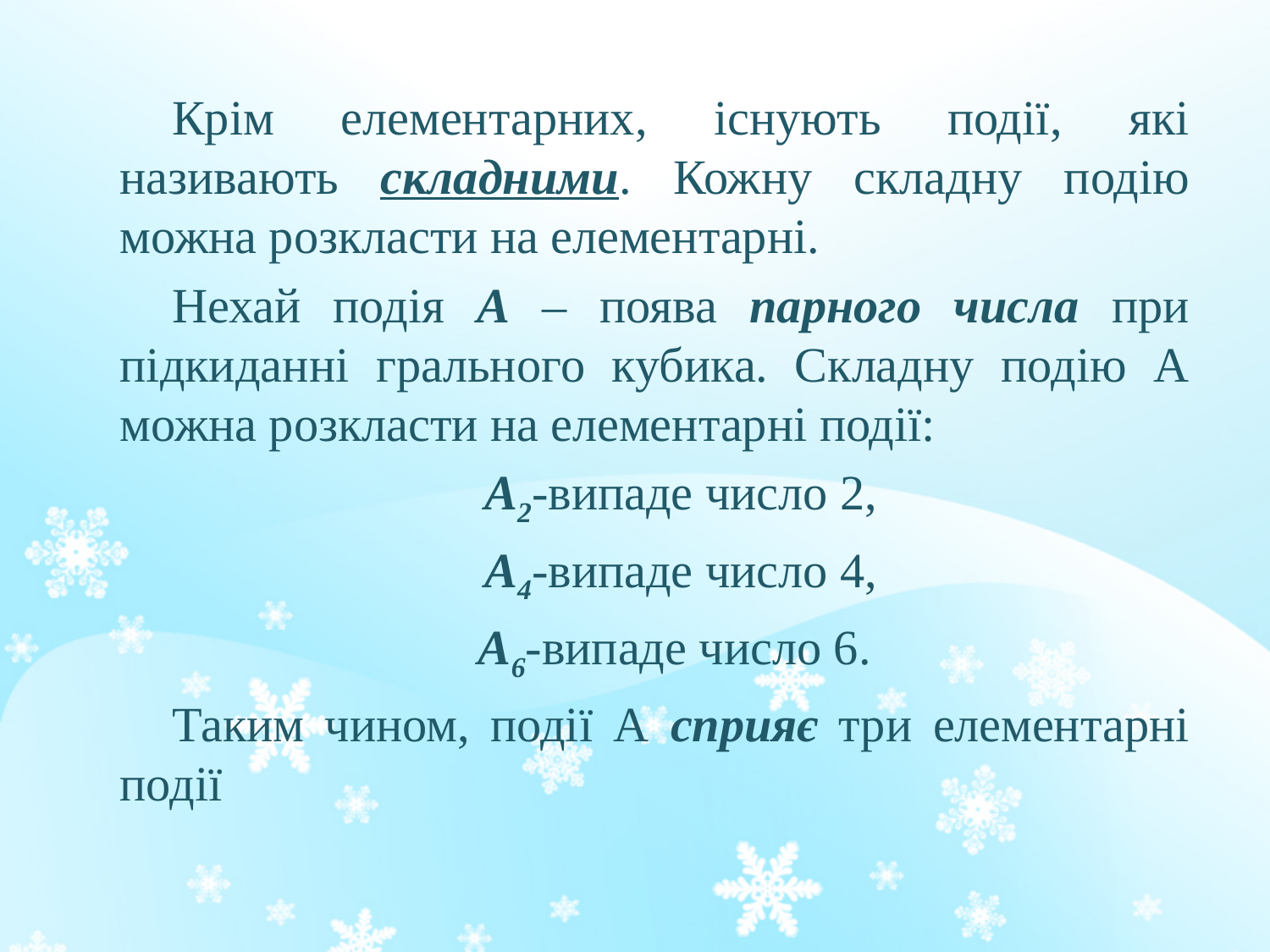

Крім елементарних, існують події, які називають складними. Кожну складну подію можна розкласти на елементарні.
Нехай подія А – поява парного числа при підкиданні грального кубика. Складну подію А можна розкласти на елементарні події:
А2-випаде число 2,
А4-випаде число 4,
А6-випаде число 6.
Таким чином, події А сприяє три елементарні події